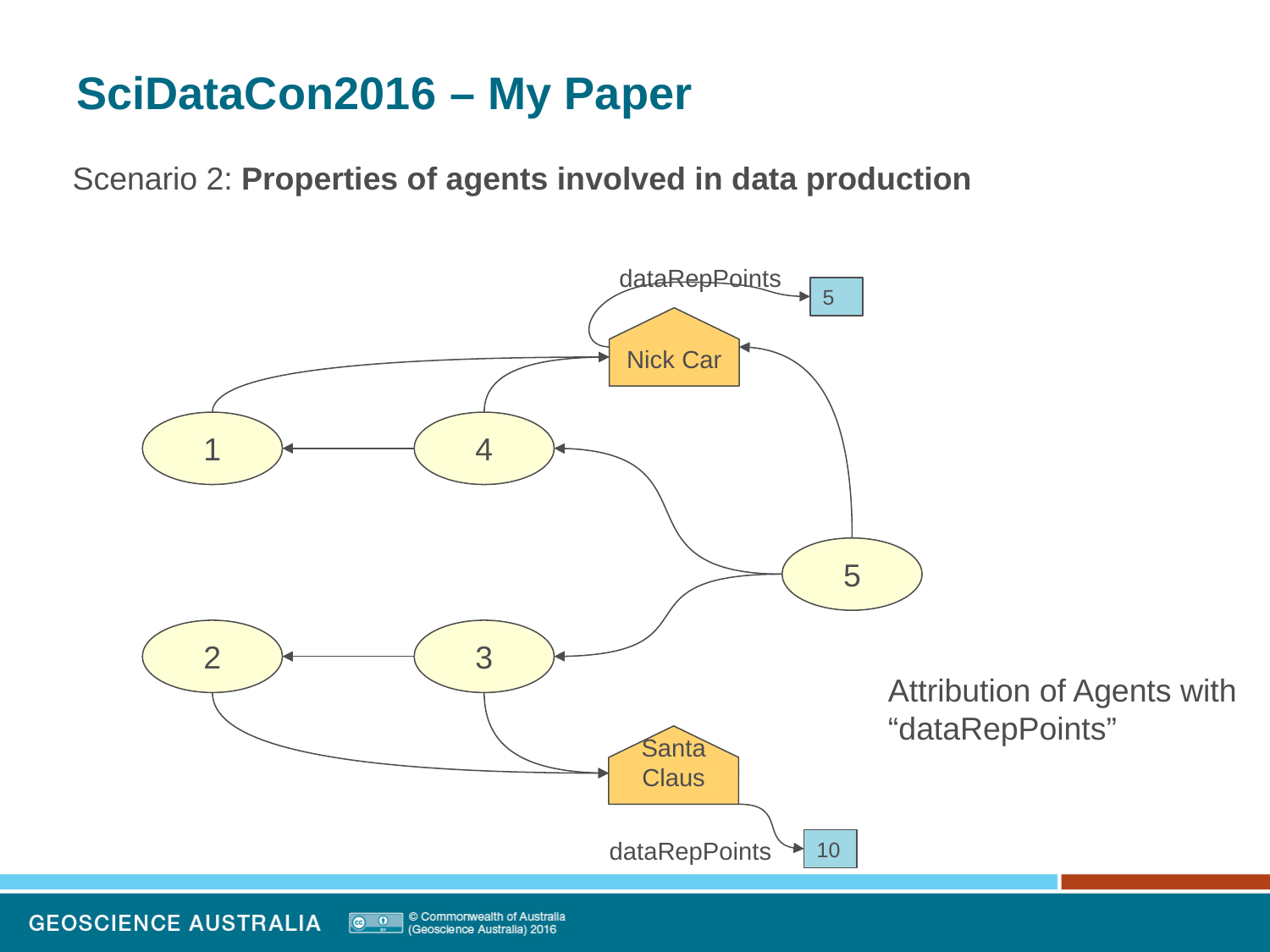

# SciDataCon2016 – My Paper
Scenario 2: Properties of agents involved in data production
dataRepPoints
5

Nick Car

1
4
5
2
3
Attribution of Agents with “dataRepPoints”
Santa Claus

dataRepPoints
10